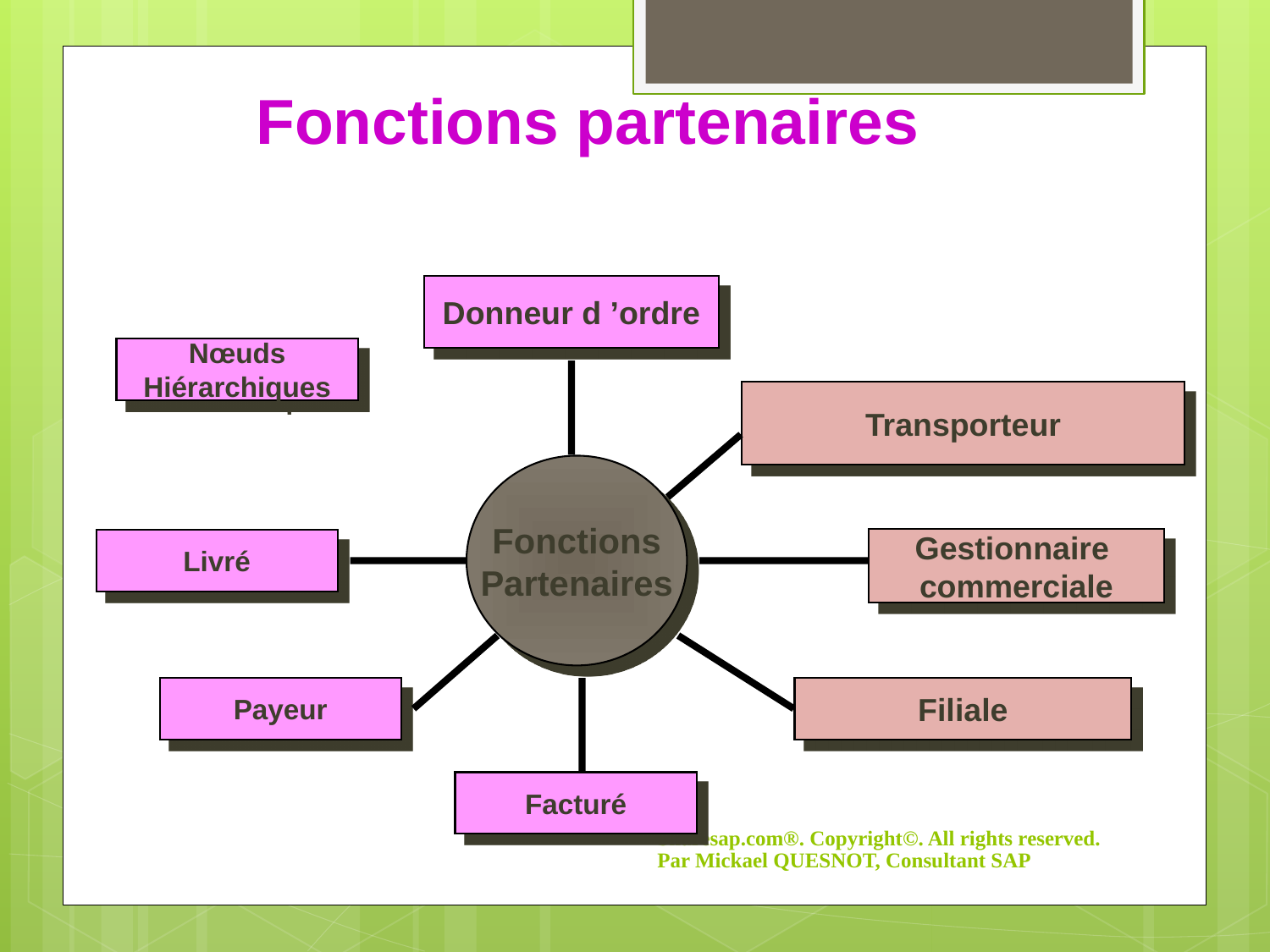

Fonctions partenaires
Donneur d ’ordre
Nœuds
Hiérarchiques

Transporteur

Fonctions
Partenaires
Gestionnaire
commerciale
Livré

Payeur

Filiale
Facturé
Sharesap.com®. Copyright©. All rights reserved. Par Mickael QUESNOT, Consultant SAP